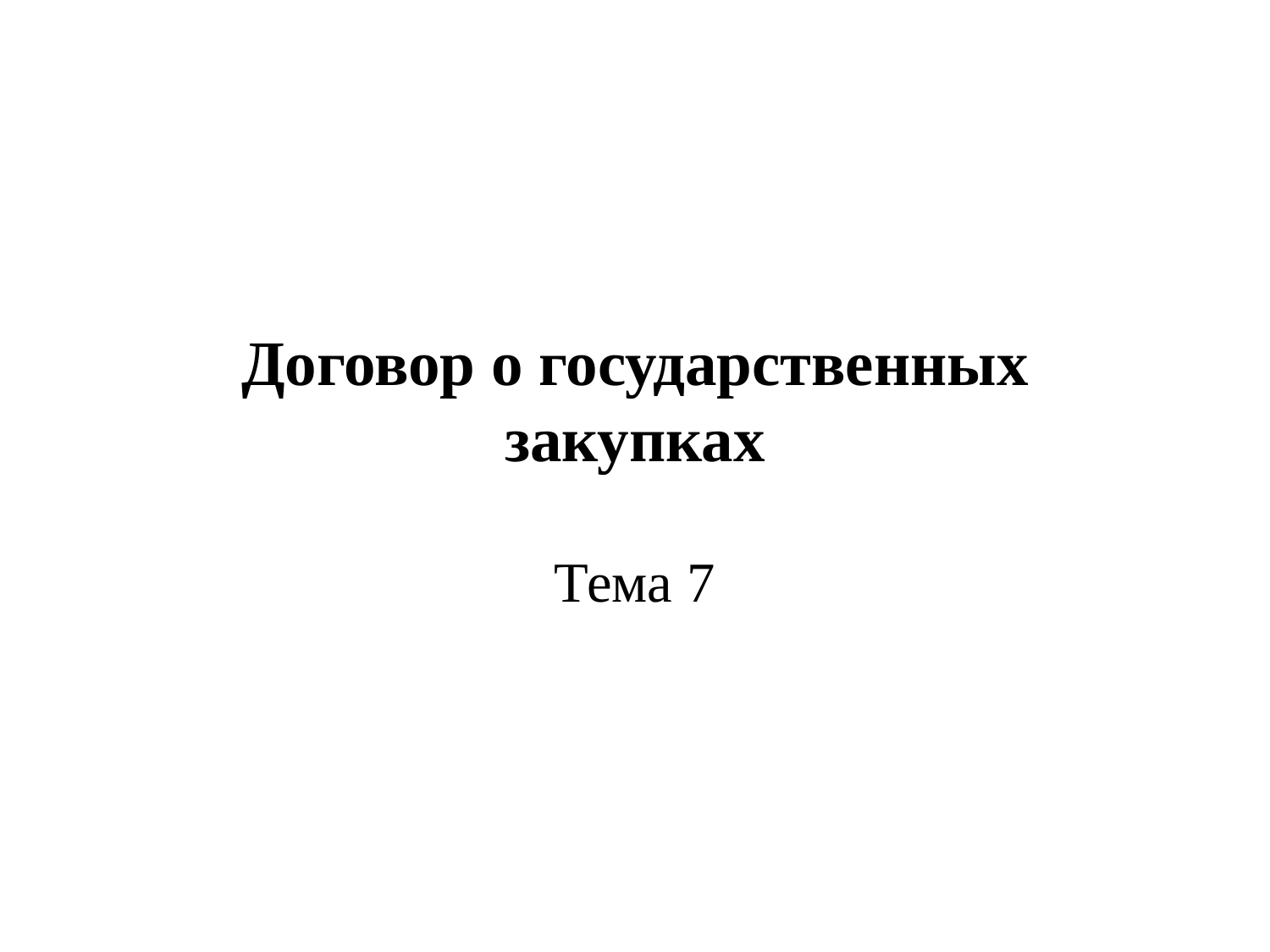

# Договор о государственных закупках
Тема 7